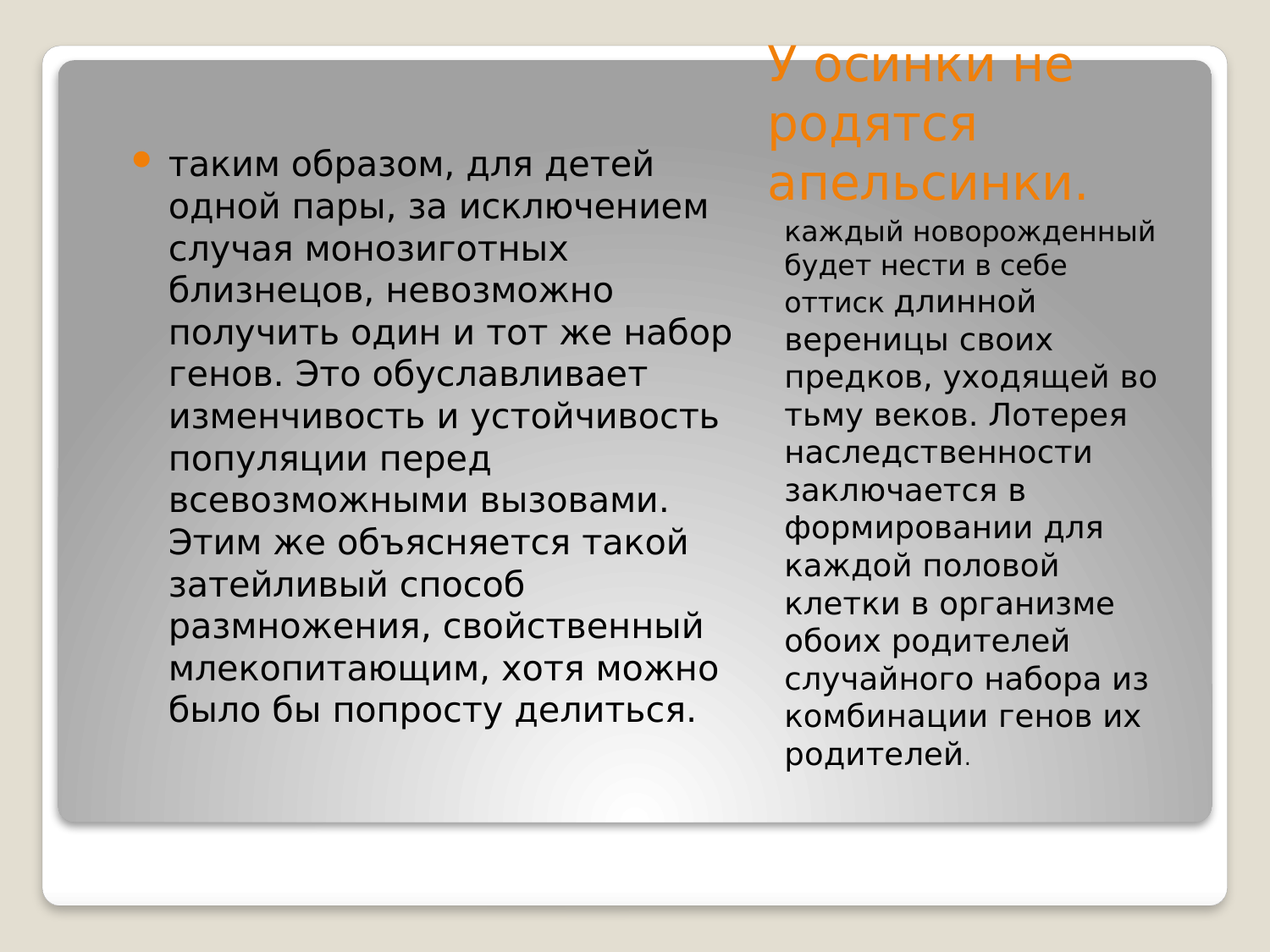

# У осинки не родятся апельсинки.
таким образом, для детей одной пары, за исключением случая монозиготных близнецов, невозможно получить один и тот же набор генов. Это обуславливает изменчивость и устойчивость популяции перед всевозможными вызовами. Этим же объясняется такой затейливый способ размножения, свойственный млекопитающим, хотя можно было бы попросту делиться.
каждый новорожденный будет нести в себе оттиск длинной вереницы своих предков, уходящей во тьму веков. Лотерея наследственности заключается в формировании для каждой половой клетки в организме обоих родителей случайного набора из комбинации генов их родителей.